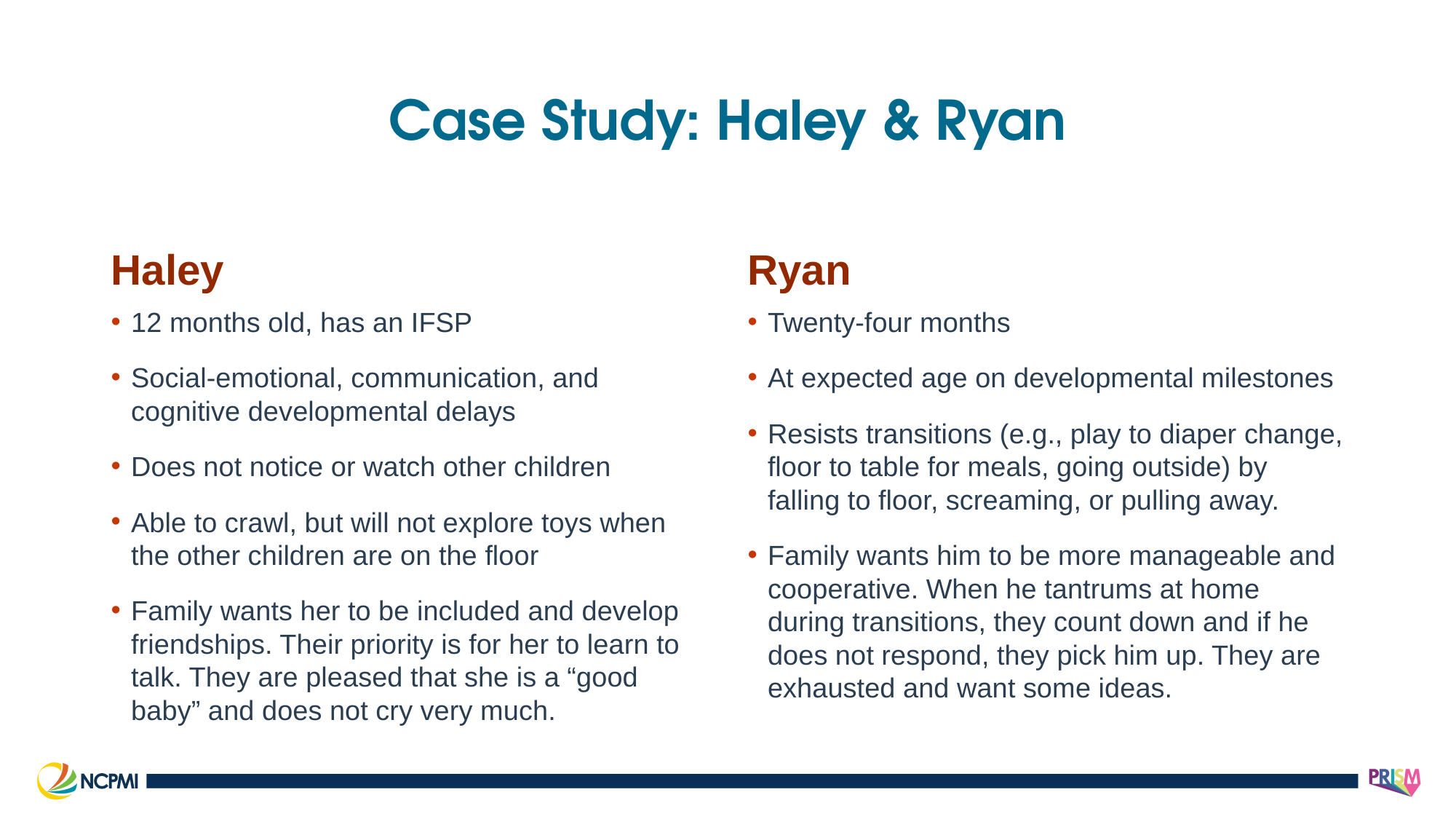

# Case Study: Haley & Ryan
Haley
Ryan
12 months old, has an IFSP
Social-emotional, communication, and cognitive developmental delays
Does not notice or watch other children
Able to crawl, but will not explore toys when the other children are on the floor
Family wants her to be included and develop friendships. Their priority is for her to learn to talk. They are pleased that she is a “good baby” and does not cry very much.
Twenty-four months
At expected age on developmental milestones
Resists transitions (e.g., play to diaper change, floor to table for meals, going outside) by falling to floor, screaming, or pulling away.
Family wants him to be more manageable and cooperative. When he tantrums at home during transitions, they count down and if he does not respond, they pick him up. They are exhausted and want some ideas.